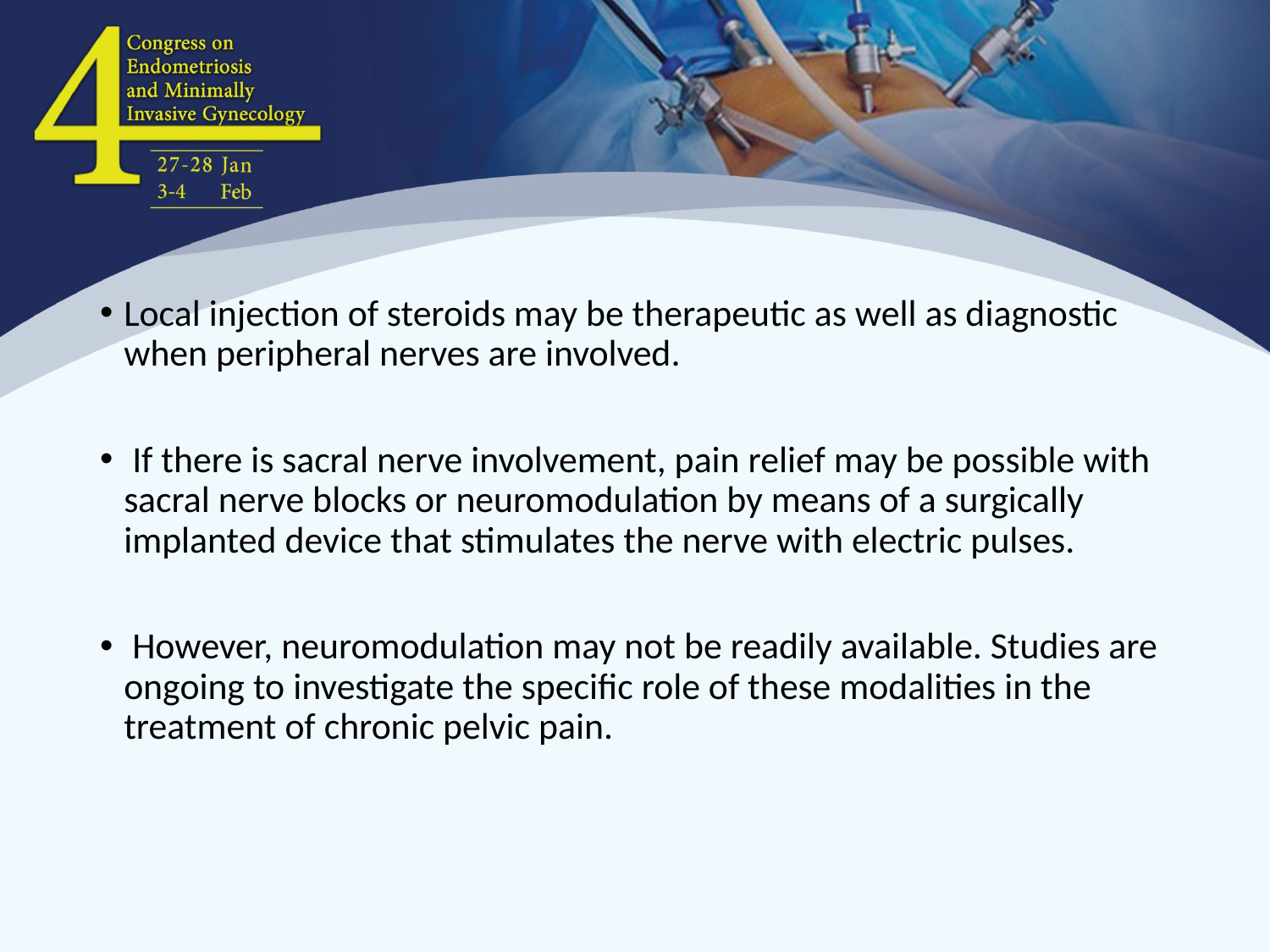

Local injection of steroids may be therapeutic as well as diagnostic when peripheral nerves are involved.

 If there is sacral nerve involvement, pain relief may be possible with sacral nerve blocks or neuromodulation by means of a surgically implanted device that stimulates the nerve with electric pulses.

 However, neuromodulation may not be readily available. Studies are ongoing to investigate the specific role of these modalities in the treatment of chronic pelvic pain.